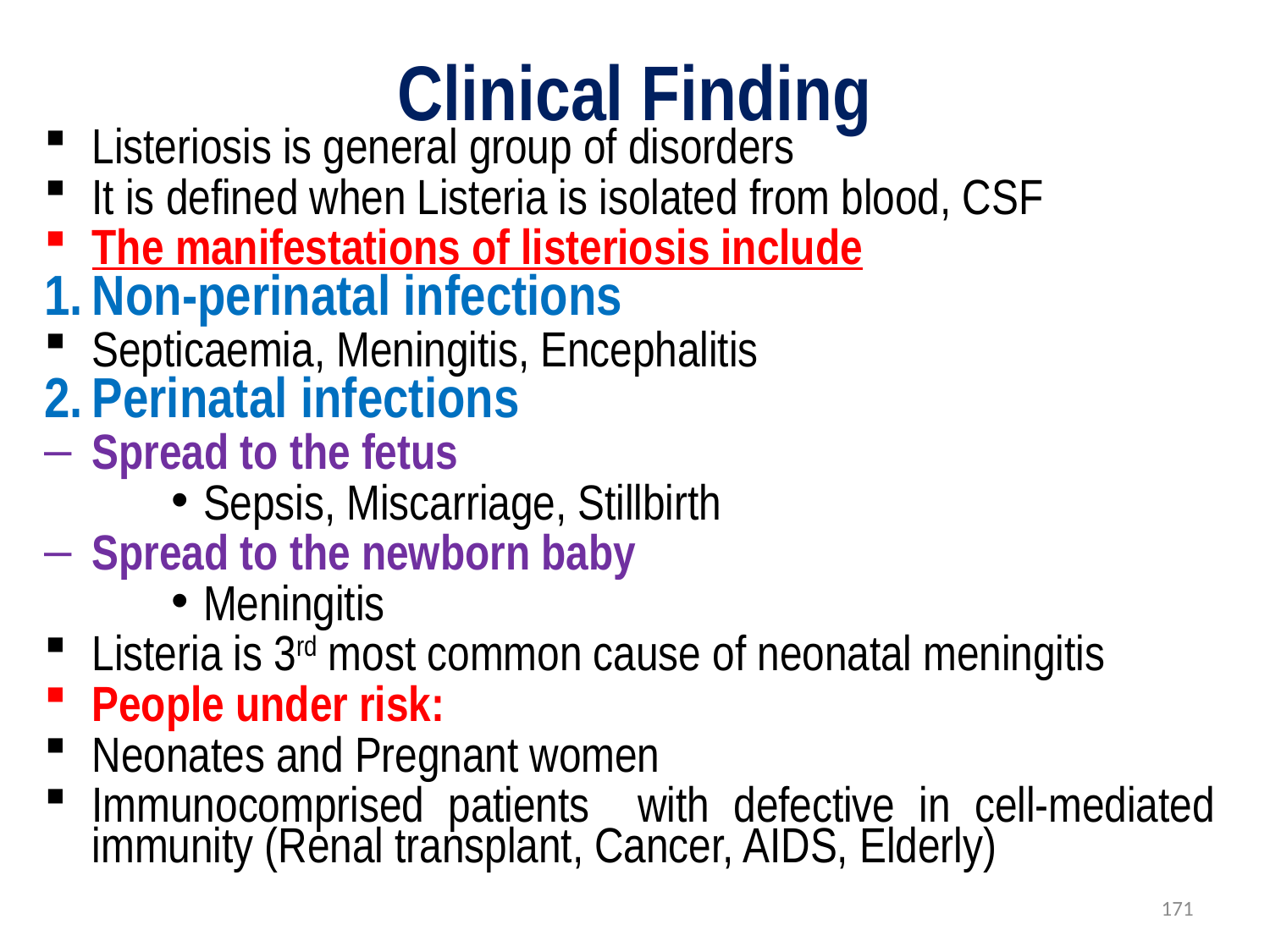

# Clinical Finding
Listeriosis is general group of disorders
It is defined when Listeria is isolated from blood, CSF
The manifestations of listeriosis include
Non-perinatal infections
Septicaemia, Meningitis, Encephalitis
Perinatal infections
Spread to the fetus
Sepsis, Miscarriage, Stillbirth
Spread to the newborn baby
Meningitis
Listeria is 3rd most common cause of neonatal meningitis
People under risk:
Neonates and Pregnant women
Immunocomprised patients  with defective in cell-mediated immunity (Renal transplant, Cancer, AIDS, Elderly)

171